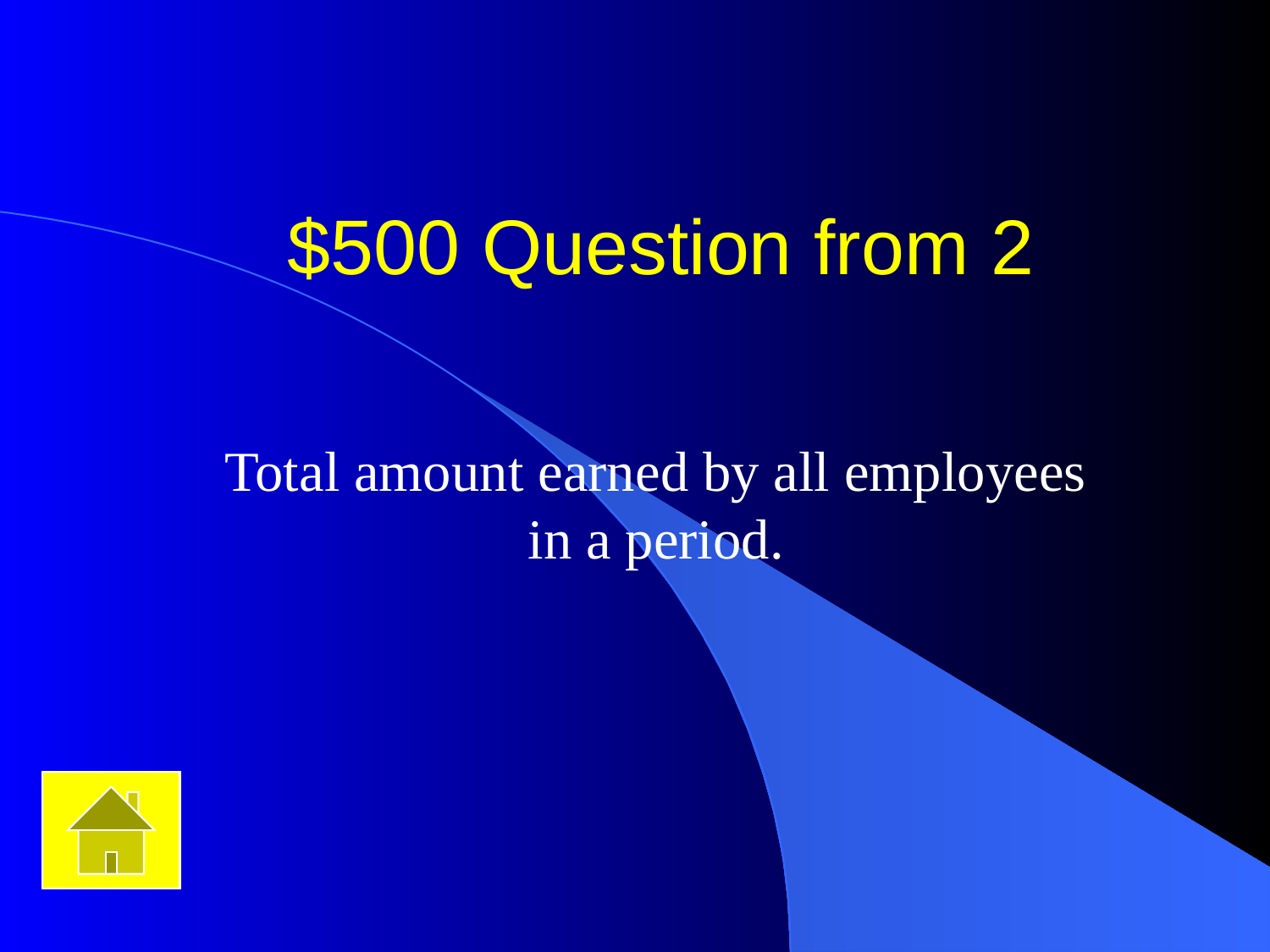

# $500 Question from 2
Total amount earned by all employees in a period.